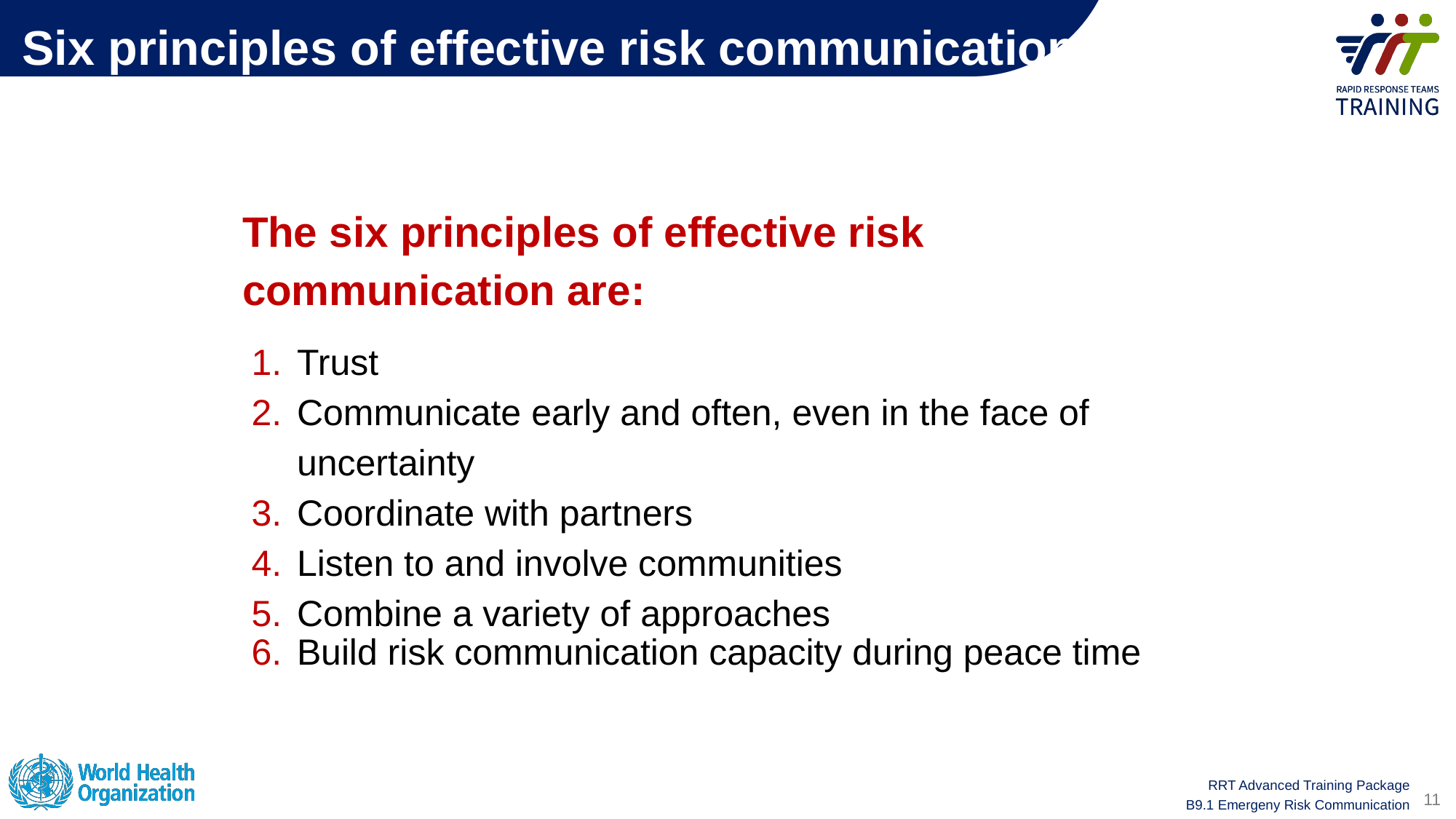

Six principles of effective risk communication
The six principles of effective risk communication are:
Trust
Communicate early and often, even in the face of uncertainty
Coordinate with partners
Listen to and involve communities
Combine a variety of approaches
Build risk communication capacity during peace time